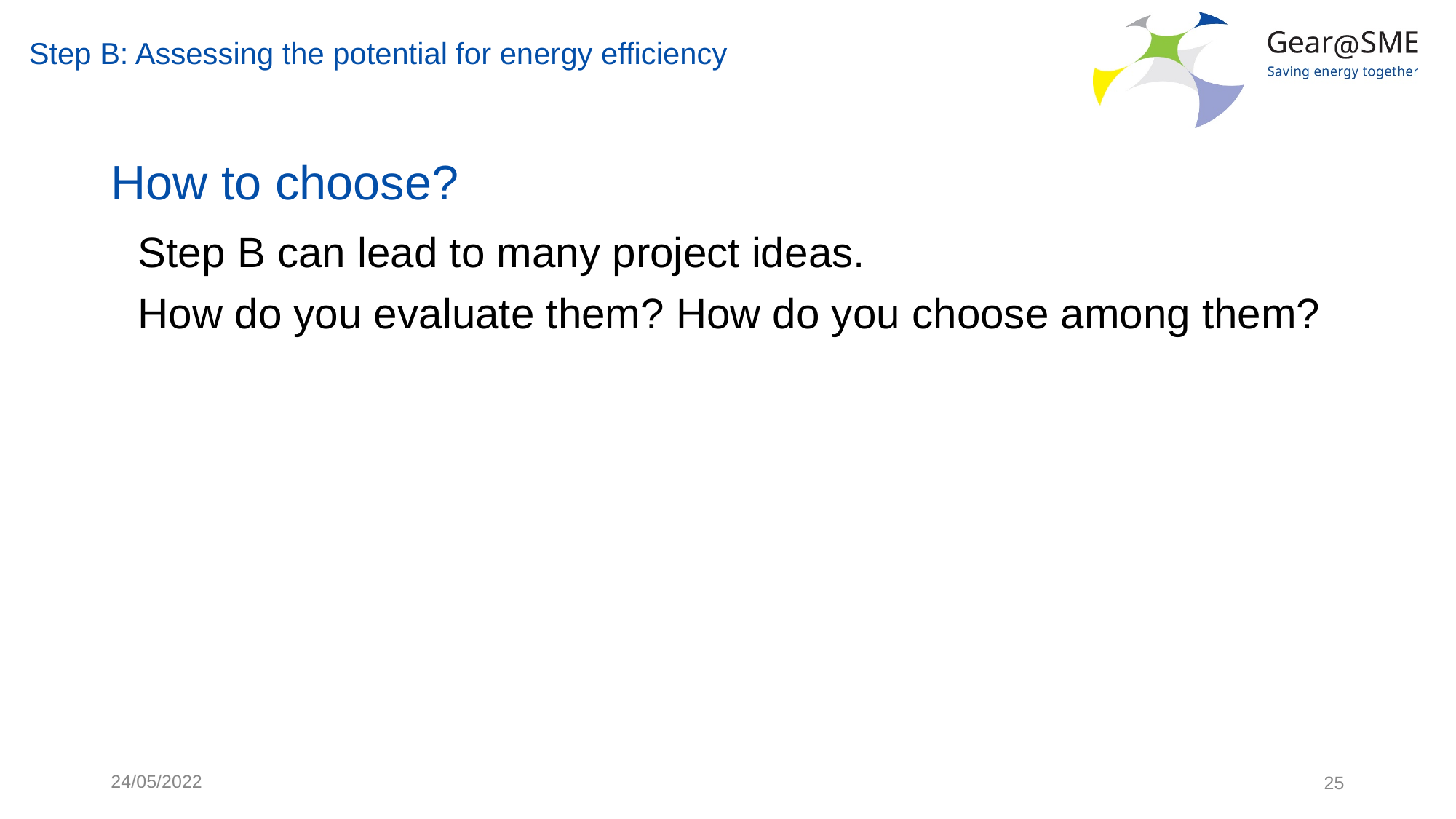

Step B: Assessing the potential for energy efficiency
# How to choose?
Step B can lead to many project ideas.
How do you evaluate them? How do you choose among them?

24/05/2022
25